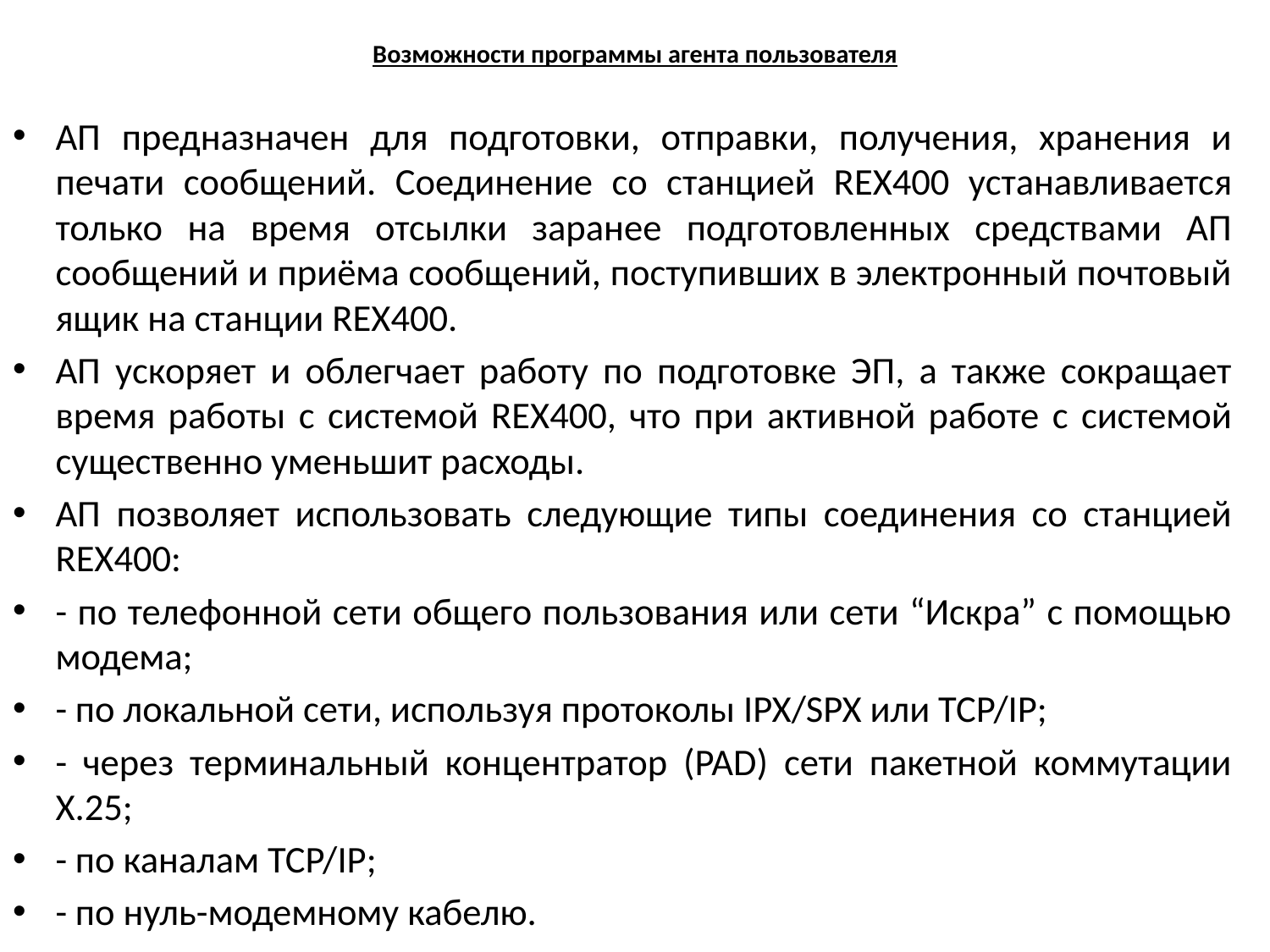

# Возможности программы агента пользователя
АП предназначен для подготовки, отправки, получения, хранения и печати сообщений. Соединение со станцией REX400 устанавливается только на время отсылки заранее подготовленных средствами АП сообщений и приёма сообщений, поступивших в электронный почтовый ящик на станции REX400.
АП ускоряет и облегчает работу по подготовке ЭП, а также сокращает время работы с системой REX400, что при активной работе с системой существенно уменьшит расходы.
АП позволяет использовать следующие типы соединения со станцией REX400:
- по телефонной сети общего пользования или сети “Искра” с помощью модема;
- по локальной сети, используя протоколы IPX/SPX или TCP/IP;
- через терминальный концентратор (PAD) сети пакетной коммутации X.25;
- по каналам TCP/IP;
- по нуль-модемному кабелю.